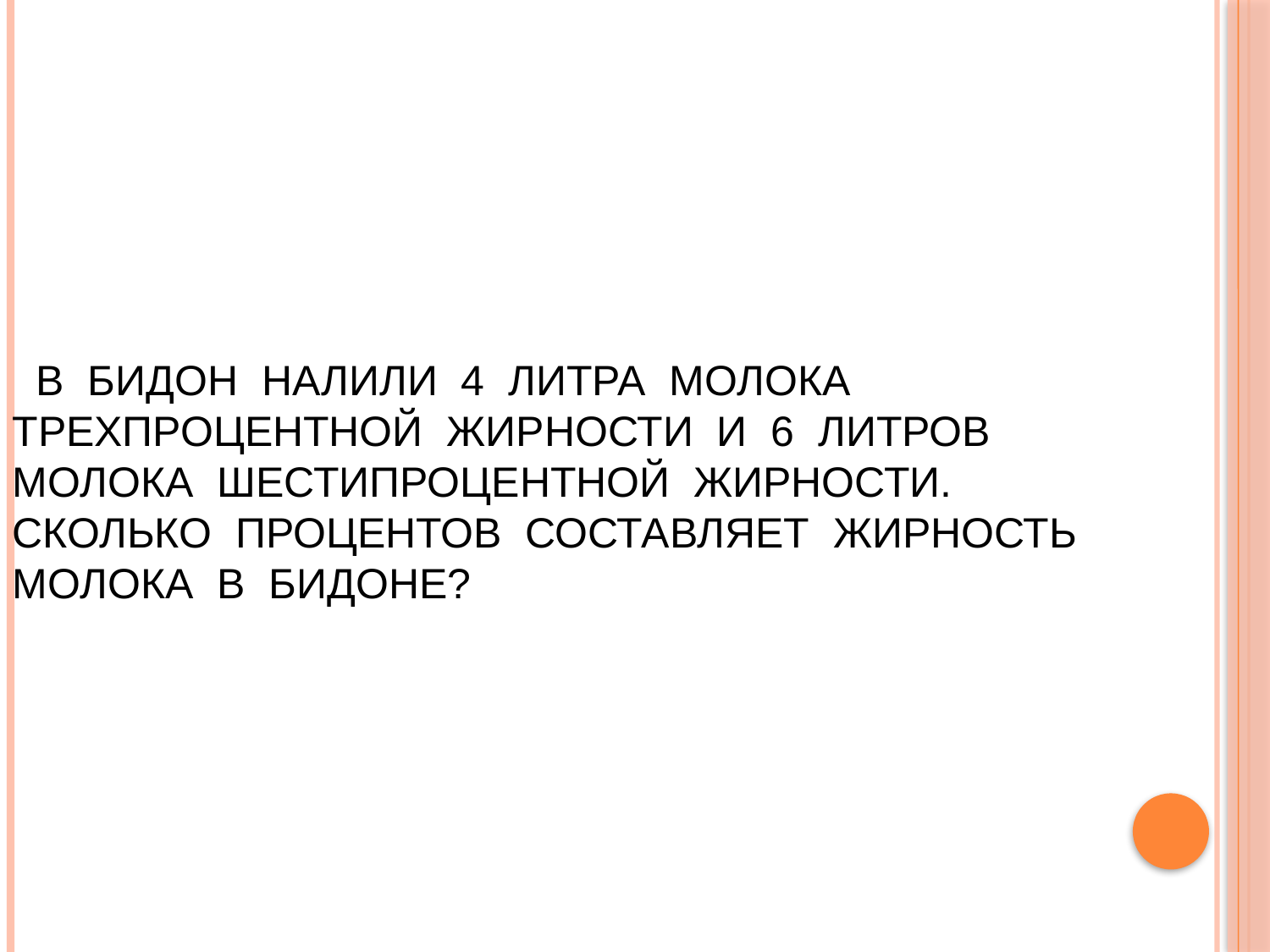

В  бидон  налили  4  литра  молока  трехпроцентной  жирности  и  6  литров  молока  шестипроцентной  жирности.  Сколько  процентов  составляет  жирность  молока  в  бидоне?